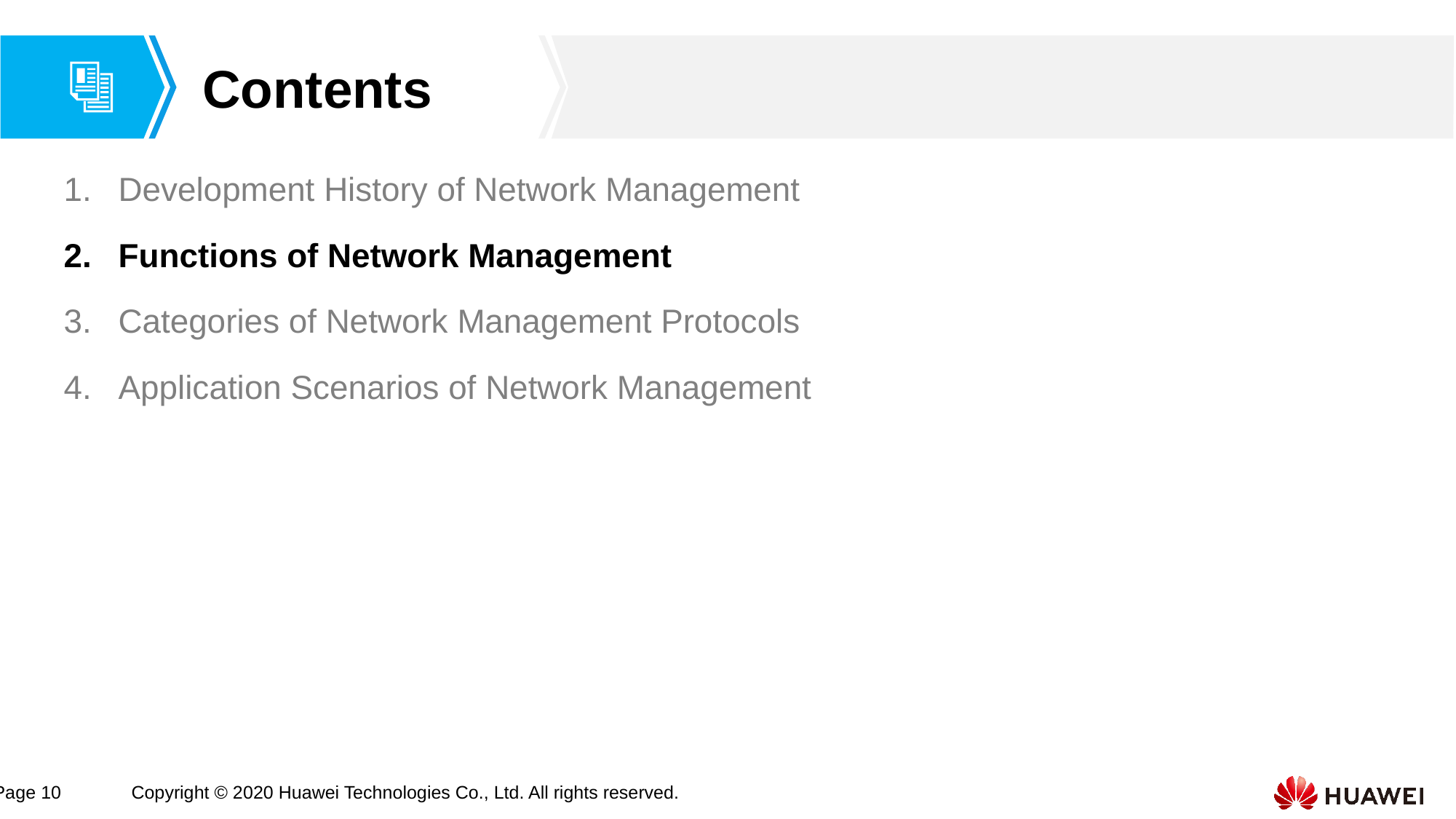

Development History of Network Management
Functions of Network Management
Categories of Network Management Protocols
Application Scenarios of Network Management